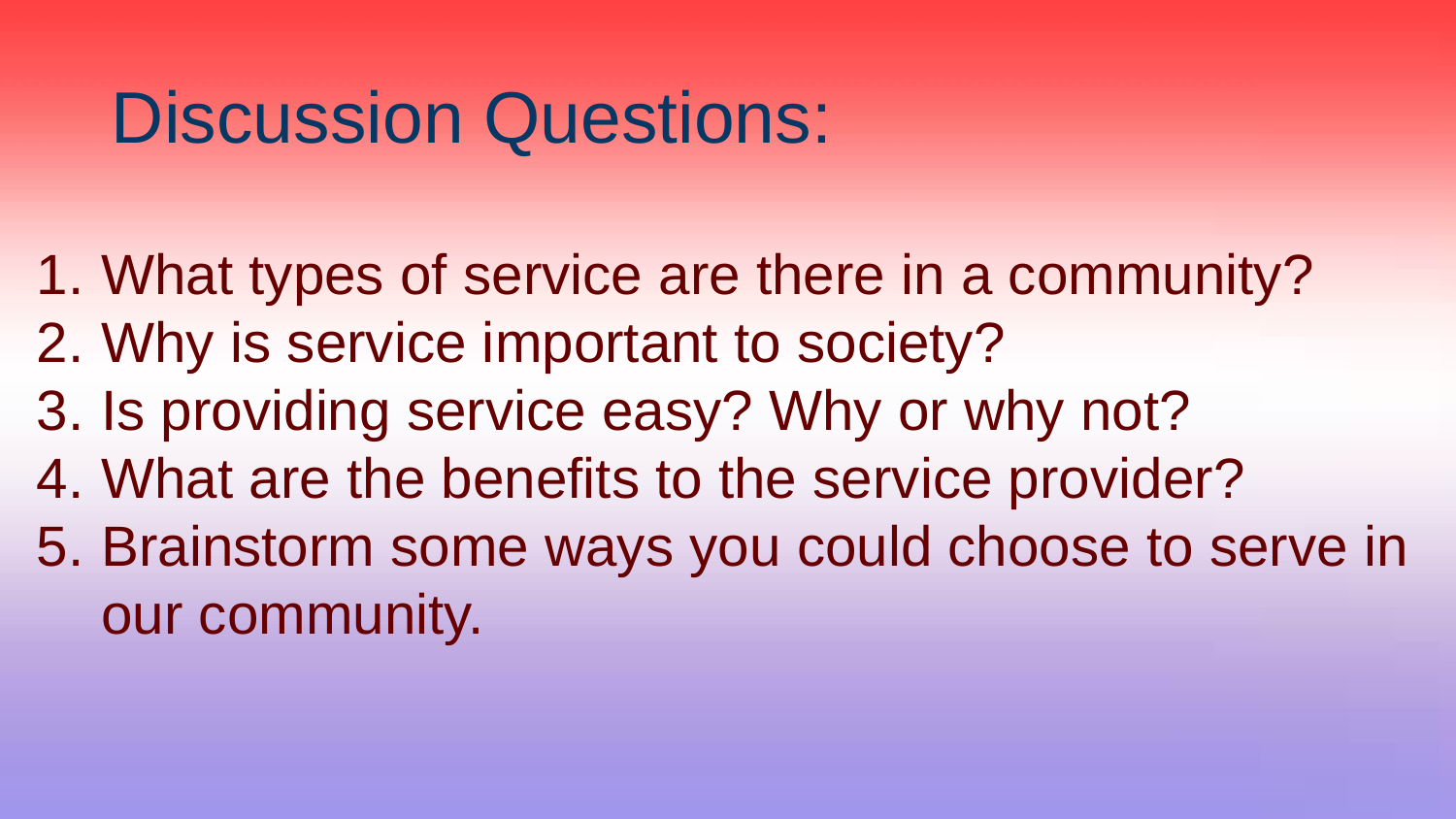

# Discussion Questions:
What types of service are there in a community?
Why is service important to society?
Is providing service easy? Why or why not?
What are the benefits to the service provider?
Brainstorm some ways you could choose to serve in our community.